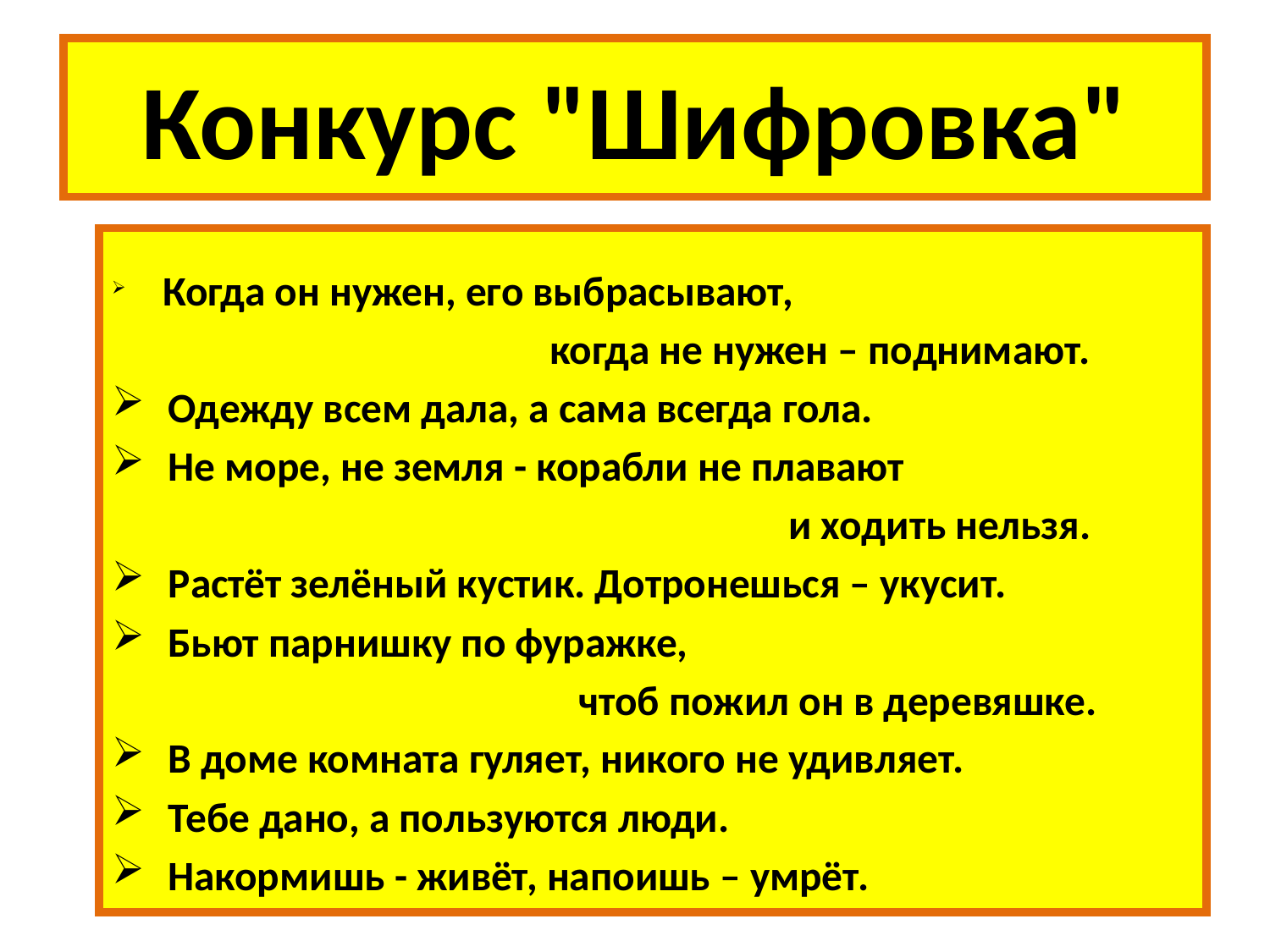

# Конкурс "Шифровка"

 Когда он нужен, его выбрасывают,
                                              когда не нужен – поднимают.
 Одежду всем дала, а сама всегда гола.
 Не море, не земля - корабли не плавают
                                                                       и ходить нельзя.
 Растёт зелёный кустик. Дотронешься – укусит.
 Бьют парнишку по фуражке,
                                                 чтоб пожил он в деревяшке.
 В доме комната гуляет, никого не удивляет.
 Тебе дано, а пользуются люди.
 Накормишь - живёт, напоишь – умрёт.